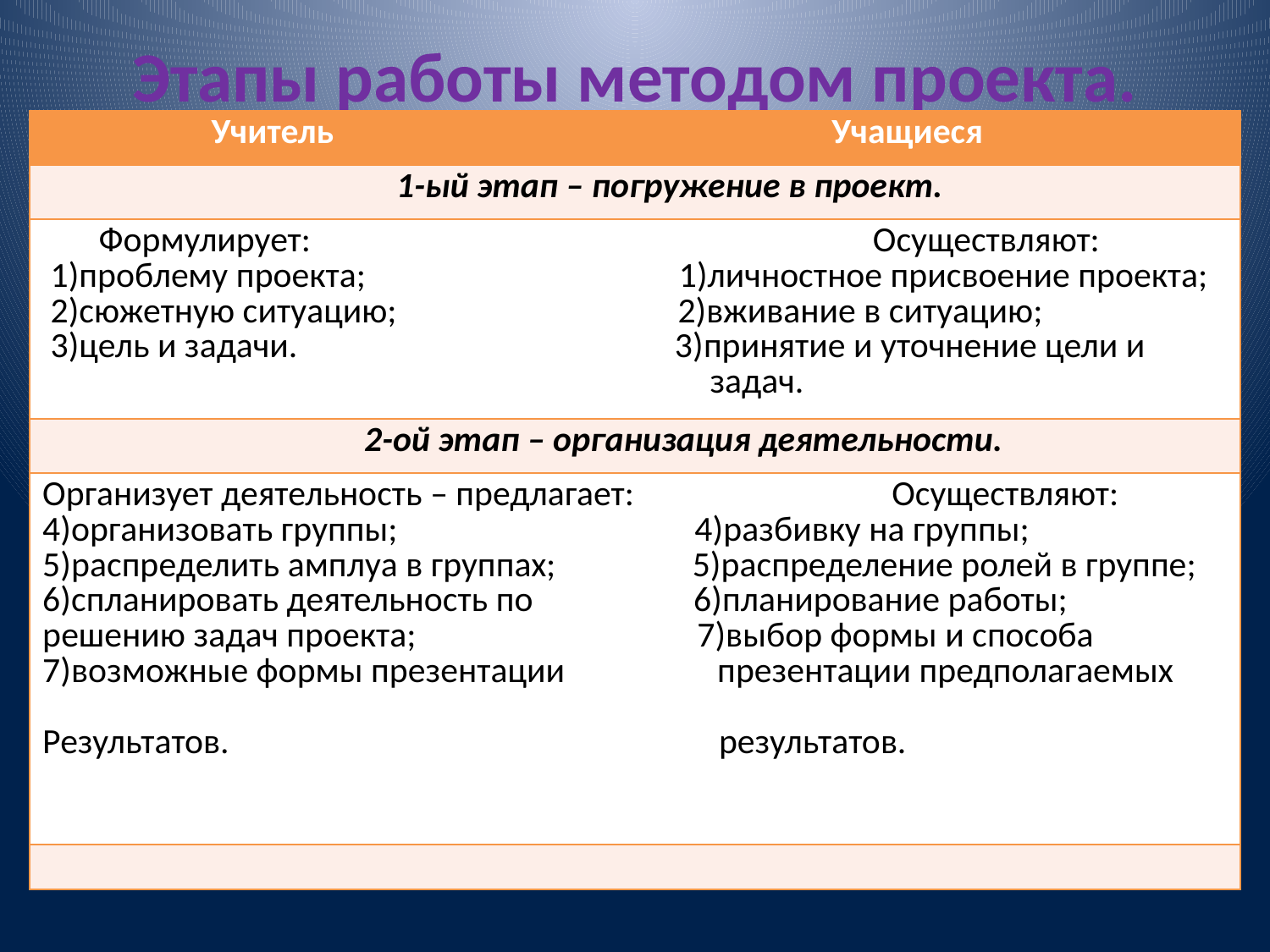

# Этапы работы методом проекта.
| Учитель Учащиеся |
| --- |
| 1-ый этап – погружение в проект. |
| Формулирует: Осуществляют: 1)проблему проекта; 1)личностное присвоение проекта; 2)сюжетную ситуацию; 2)вживание в ситуацию; 3)цель и задачи. 3)принятие и уточнение цели и задач. |
| 2-ой этап – организация деятельности. |
| Организует деятельность – предлагает: Осуществляют: 4)организовать группы; 4)разбивку на группы; 5)распределить амплуа в группах; 5)распределение ролей в группе; 6)спланировать деятельность по 6)планирование работы; решению задач проекта; 7)выбор формы и способа 7)возможные формы презентации презентации предполагаемых Результатов. результатов. |
|  |